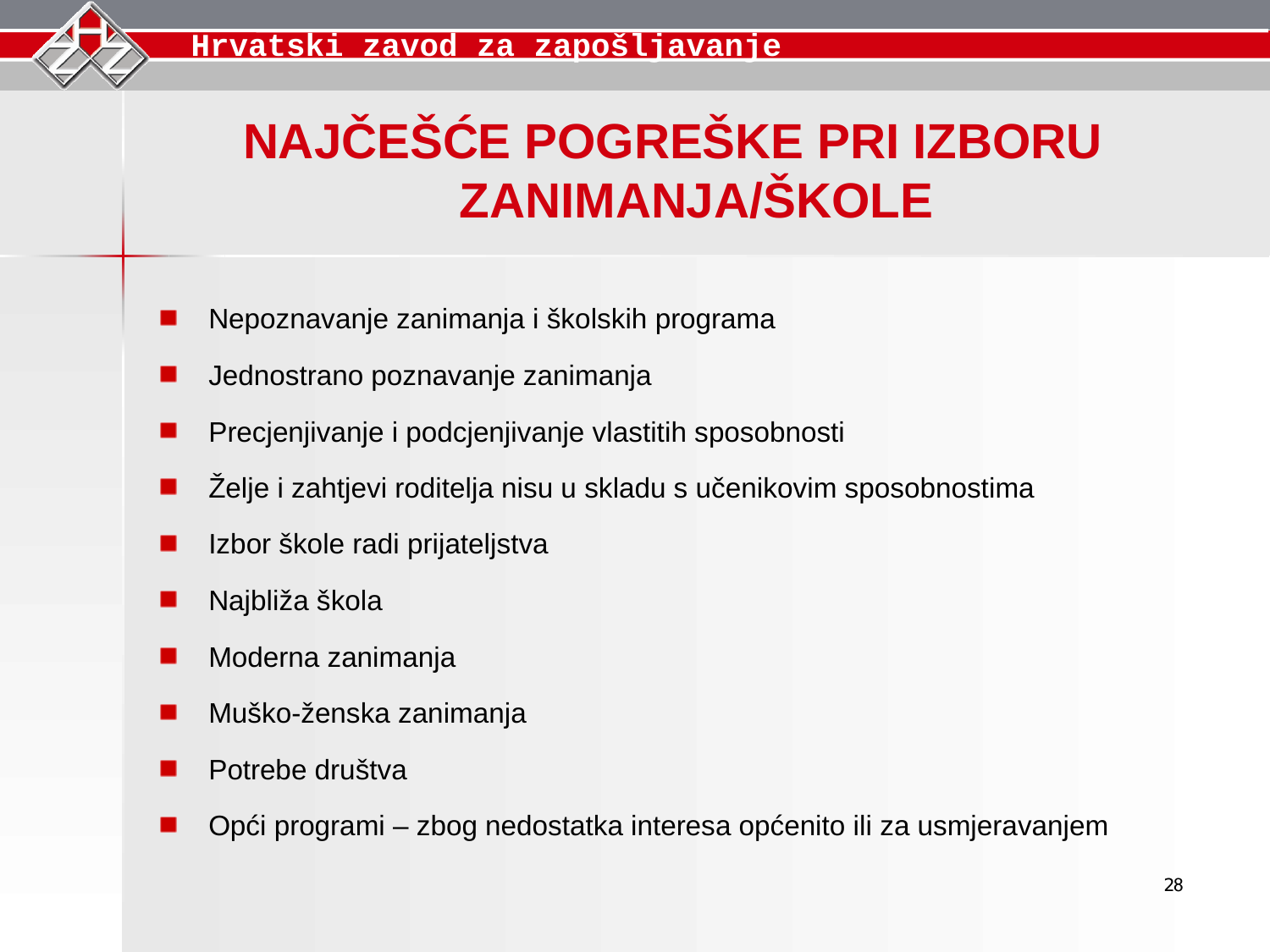

NAJČEŠĆE POGREŠKE PRI IZBORU ZANIMANJA/ŠKOLE
Nepoznavanje zanimanja i školskih programa
Jednostrano poznavanje zanimanja
Precjenjivanje i podcjenjivanje vlastitih sposobnosti
Želje i zahtjevi roditelja nisu u skladu s učenikovim sposobnostima
Izbor škole radi prijateljstva
Najbliža škola
Moderna zanimanja
Muško-ženska zanimanja
Potrebe društva
Opći programi – zbog nedostatka interesa općenito ili za usmjeravanjem

28